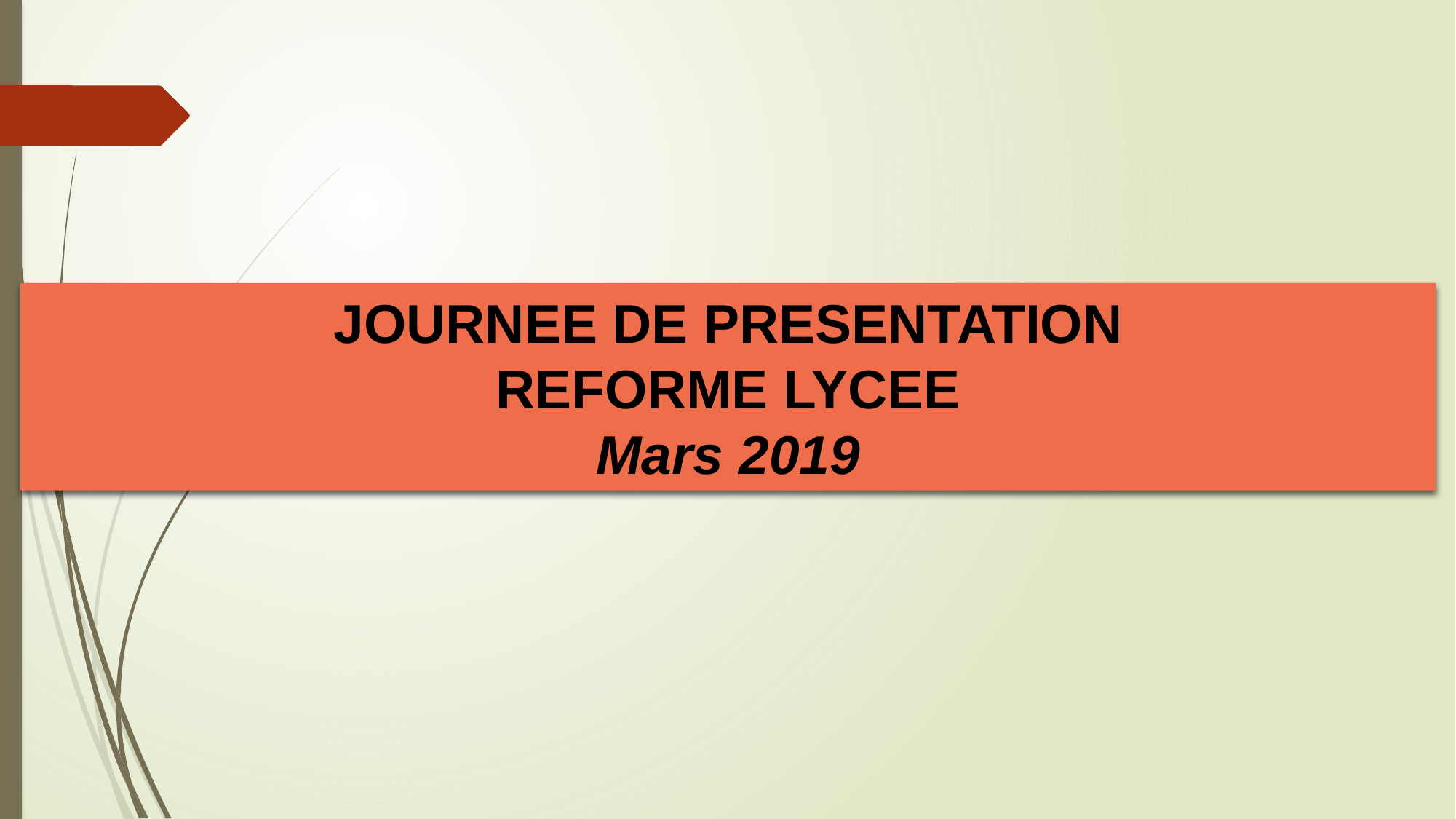

JOURNEE DE PRESENTATION
REFORME LYCEE
Mars 2019